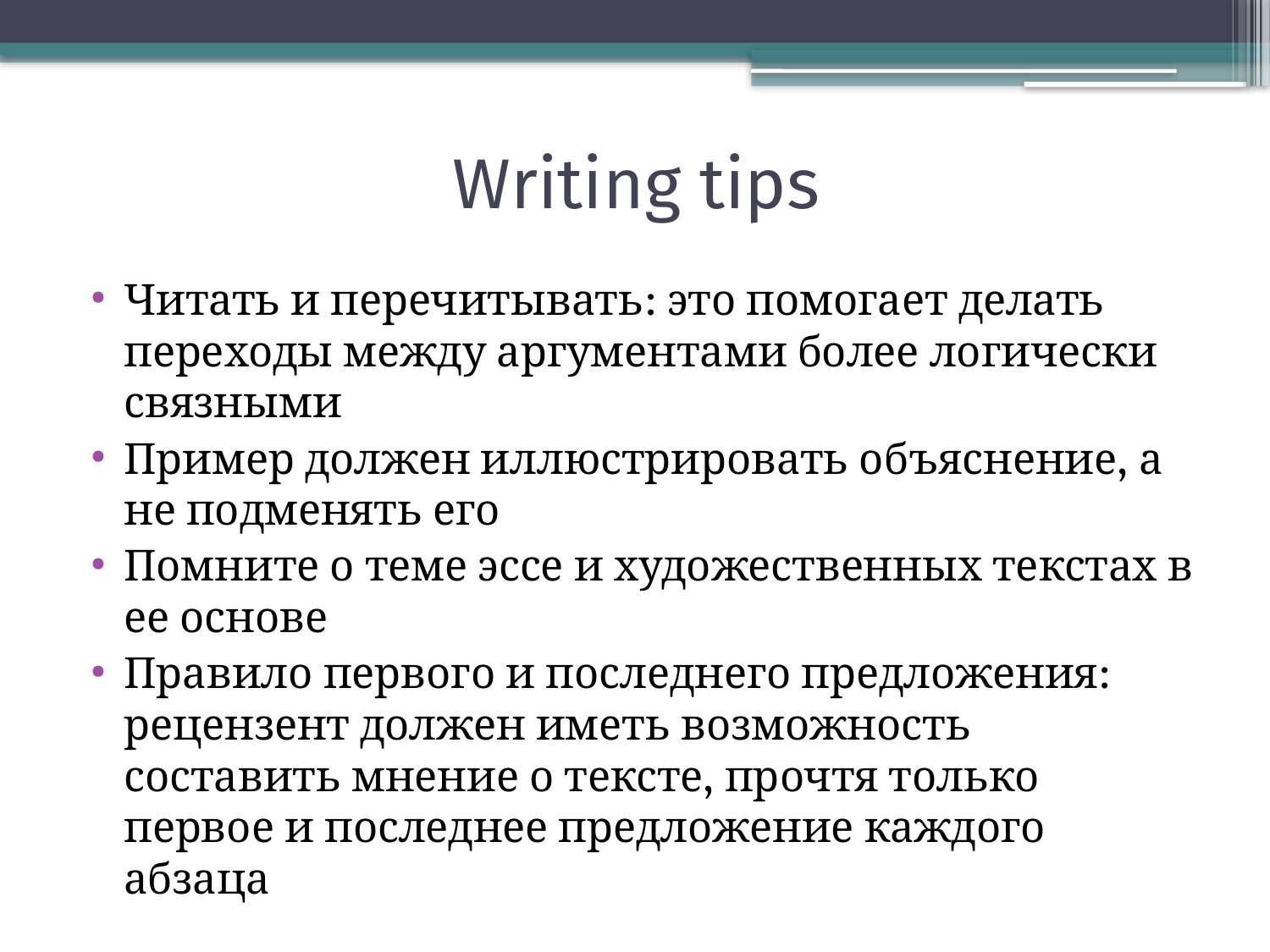

# Writing tips
Читать и перечитывать: это помогает делать переходы между аргументами более логически связными
Пример должен иллюстрировать объяснение, а не подменять его
Помните о теме эссе и художественных текстах в ее основе
Правило первого и последнего предложения: рецензент должен иметь возможность составить мнение о тексте, прочтя только первое и последнее предложение каждого абзаца